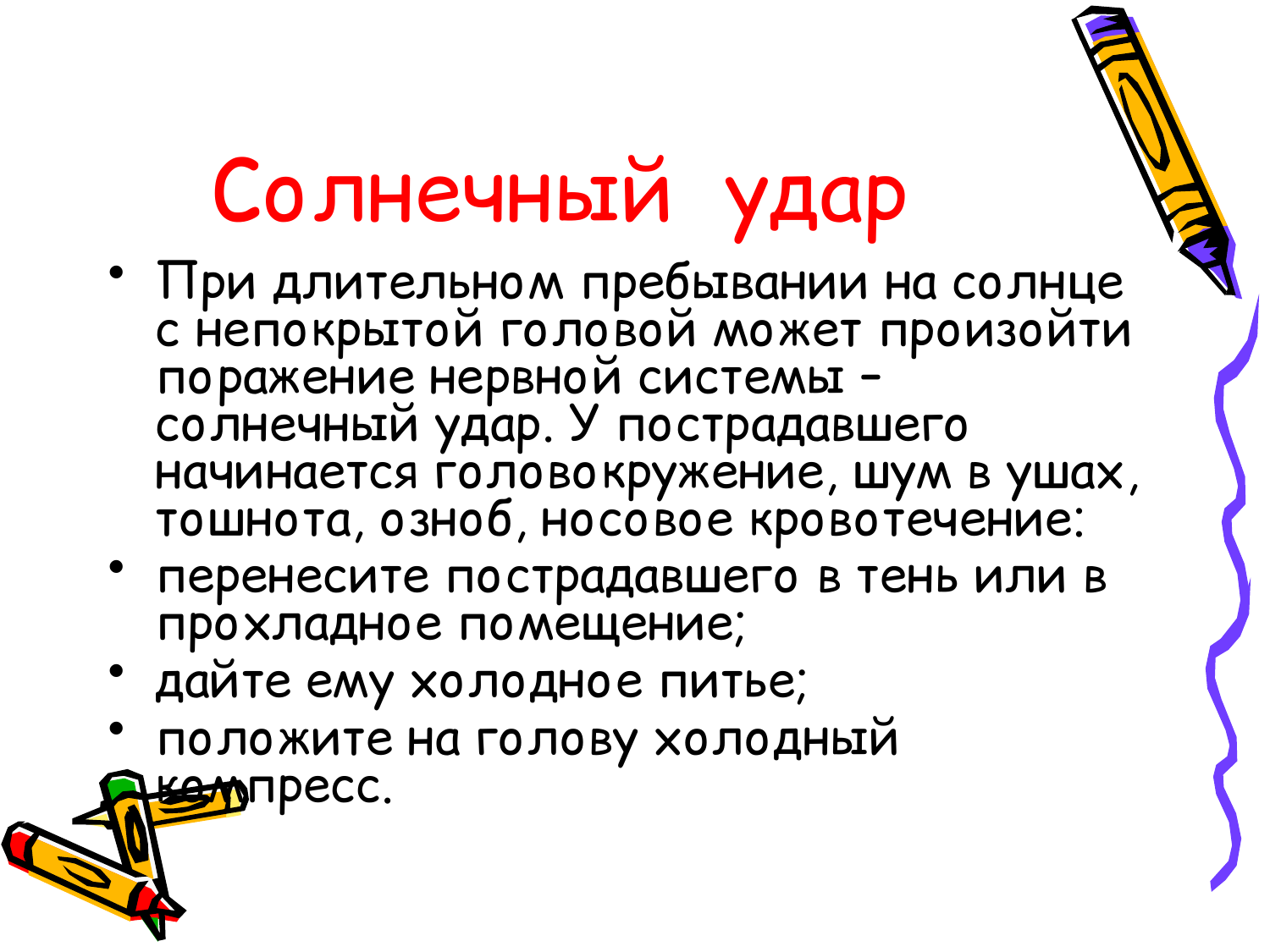

# Солнечный  удар
При длительном пребывании на солнце с непокрытой головой может произойти поражение нервной системы – солнечный удар. У пострадавшего начинается головокружение, шум в ушах, тошнота, озноб, носовое кровотечение:
перенесите пострадавшего в тень или в прохладное помещение;
дайте ему холодное питье;
положите на голову холодный компресс.